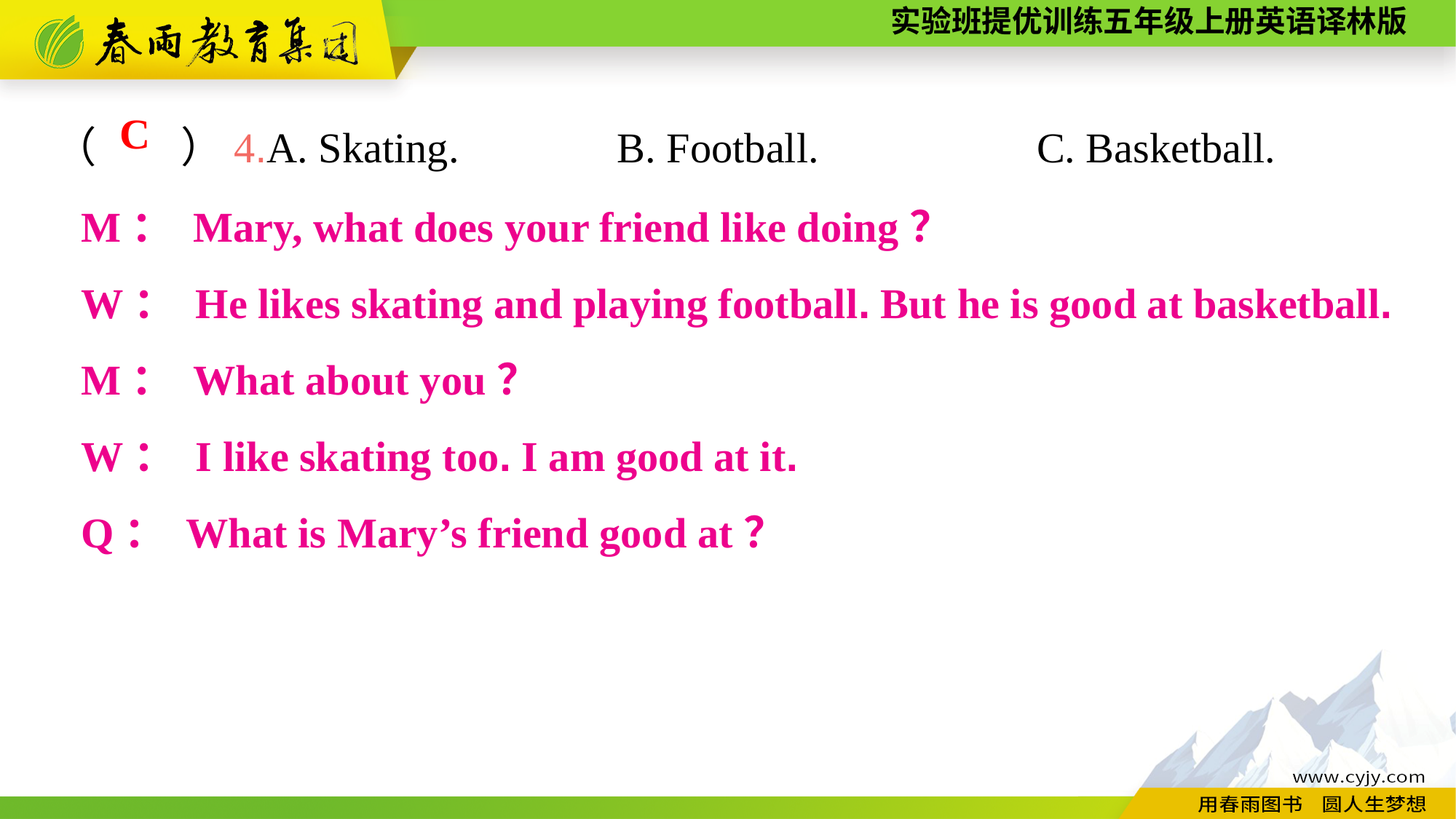

（　　）4.A. Skating.               B. Football.		C. Basketball.
C
M： Mary, what does your friend like doing？
W： He likes skating and playing football. But he is good at basketball.
M： What about you？
W： I like skating too. I am good at it.
Q： What is Mary’s friend good at？